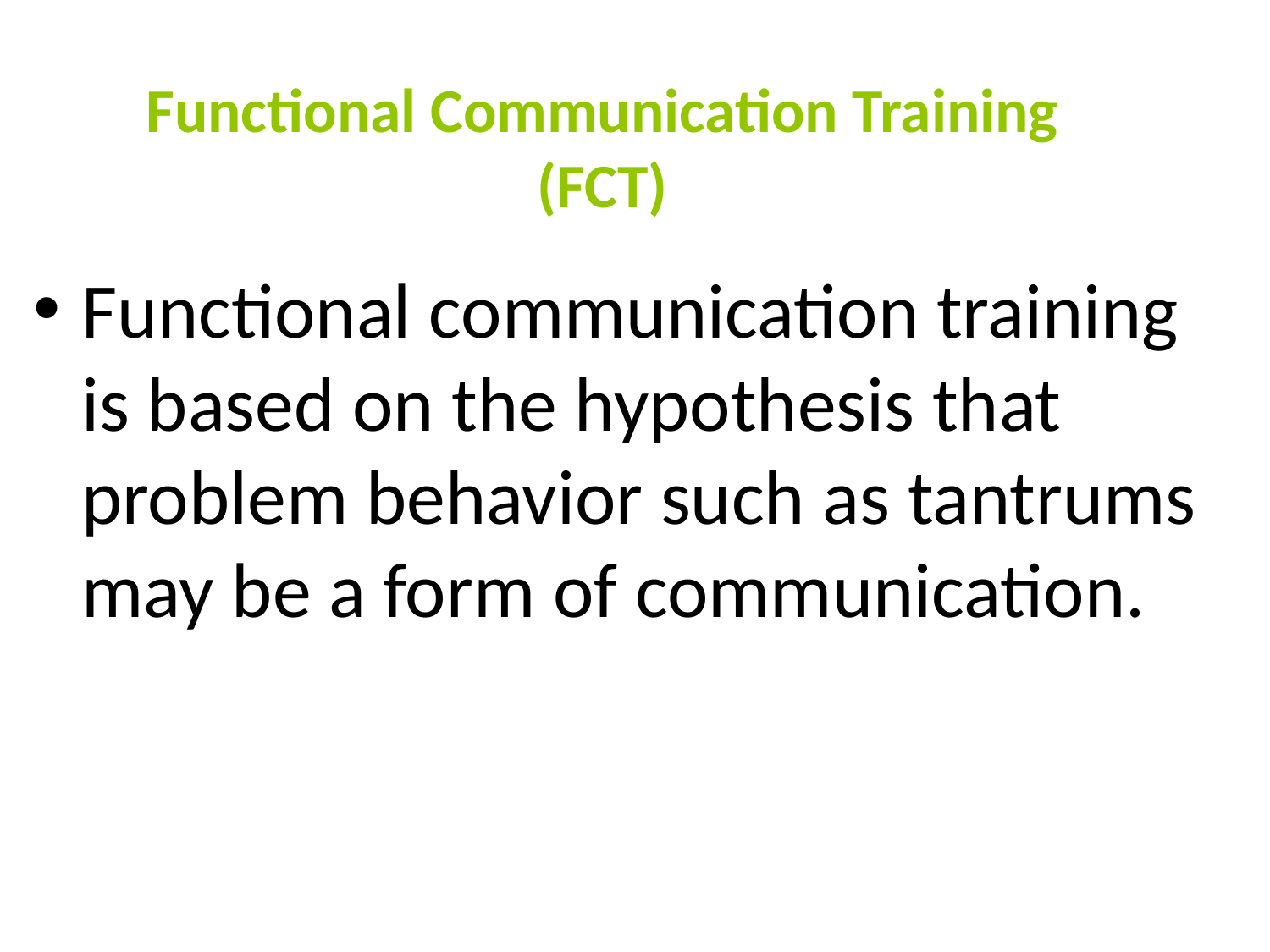

# Functional Communication Training (FCT)
Functional communication training is based on the hypothesis that problem behavior such as tantrums may be a form of communication.